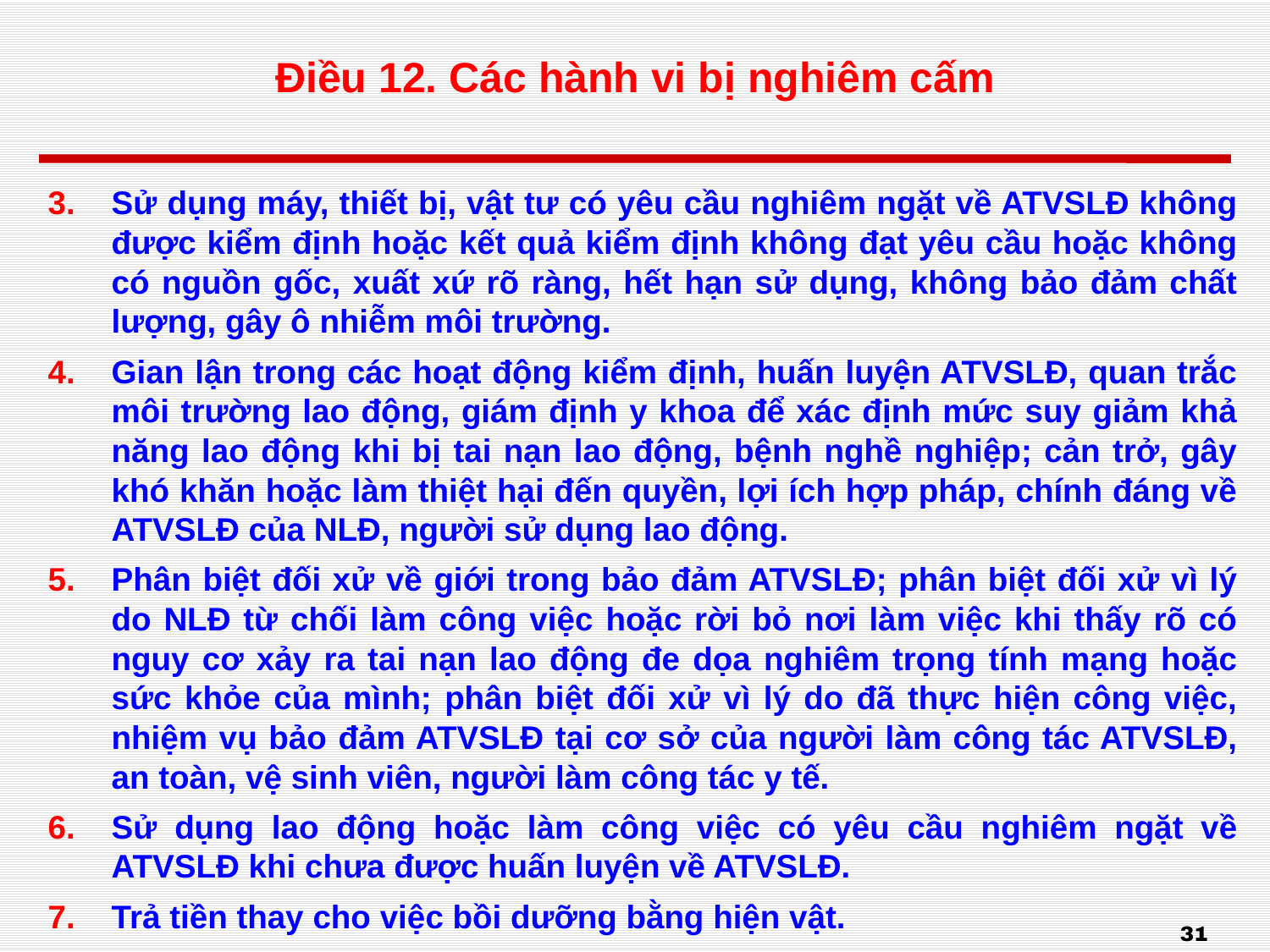

# Điều 12. Các hành vi bị nghiêm cấm
Sử dụng máy, thiết bị, vật tư có yêu cầu nghiêm ngặt về ATVSLĐ không được kiểm định hoặc kết quả kiểm định không đạt yêu cầu hoặc không có nguồn gốc, xuất xứ rõ ràng, hết hạn sử dụng, không bảo đảm chất lượng, gây ô nhiễm môi trường.
Gian lận trong các hoạt động kiểm định, huấn luyện ATVSLĐ, quan trắc môi trường lao động, giám định y khoa để xác định mức suy giảm khả năng lao động khi bị tai nạn lao động, bệnh nghề nghiệp; cản trở, gây khó khăn hoặc làm thiệt hại đến quyền, lợi ích hợp pháp, chính đáng về ATVSLĐ của NLĐ, người sử dụng lao động.
Phân biệt đối xử về giới trong bảo đảm ATVSLĐ; phân biệt đối xử vì lý do NLĐ từ chối làm công việc hoặc rời bỏ nơi làm việc khi thấy rõ có nguy cơ xảy ra tai nạn lao động đe dọa nghiêm trọng tính mạng hoặc sức khỏe của mình; phân biệt đối xử vì lý do đã thực hiện công việc, nhiệm vụ bảo đảm ATVSLĐ tại cơ sở của người làm công tác ATVSLĐ, an toàn, vệ sinh viên, người làm công tác y tế.
Sử dụng lao động hoặc làm công việc có yêu cầu nghiêm ngặt về ATVSLĐ khi chưa được huấn luyện về ATVSLĐ.
Trả tiền thay cho việc bồi dưỡng bằng hiện vật.